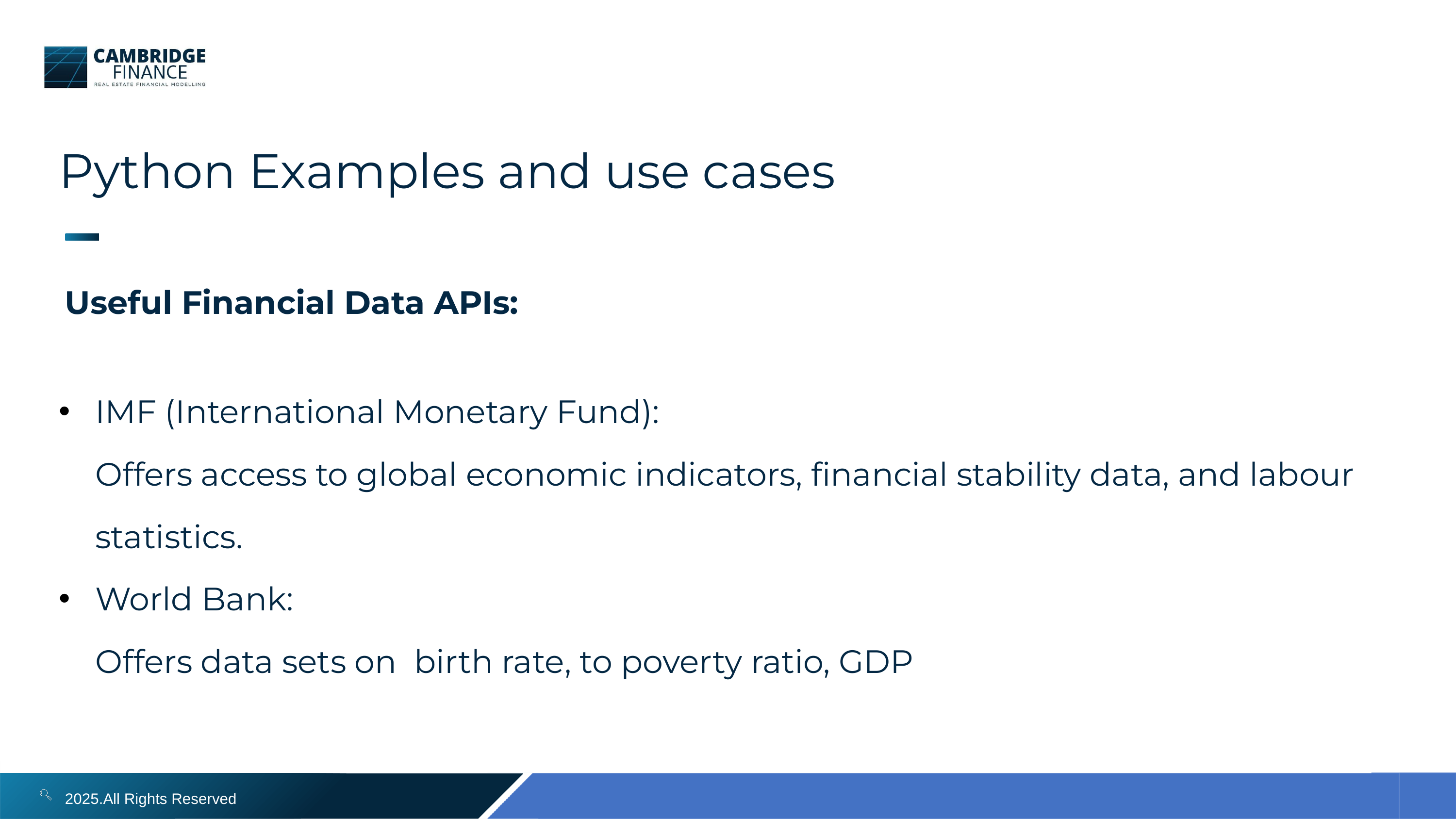

Python Examples and use cases
Useful Financial Data APIs:

IMF (International Monetary Fund):
Offers access to global economic indicators, financial stability data, and labour statistics.
World Bank:
Offers data sets on  birth rate, to poverty ratio, GDP

2025.All Rights Reserved